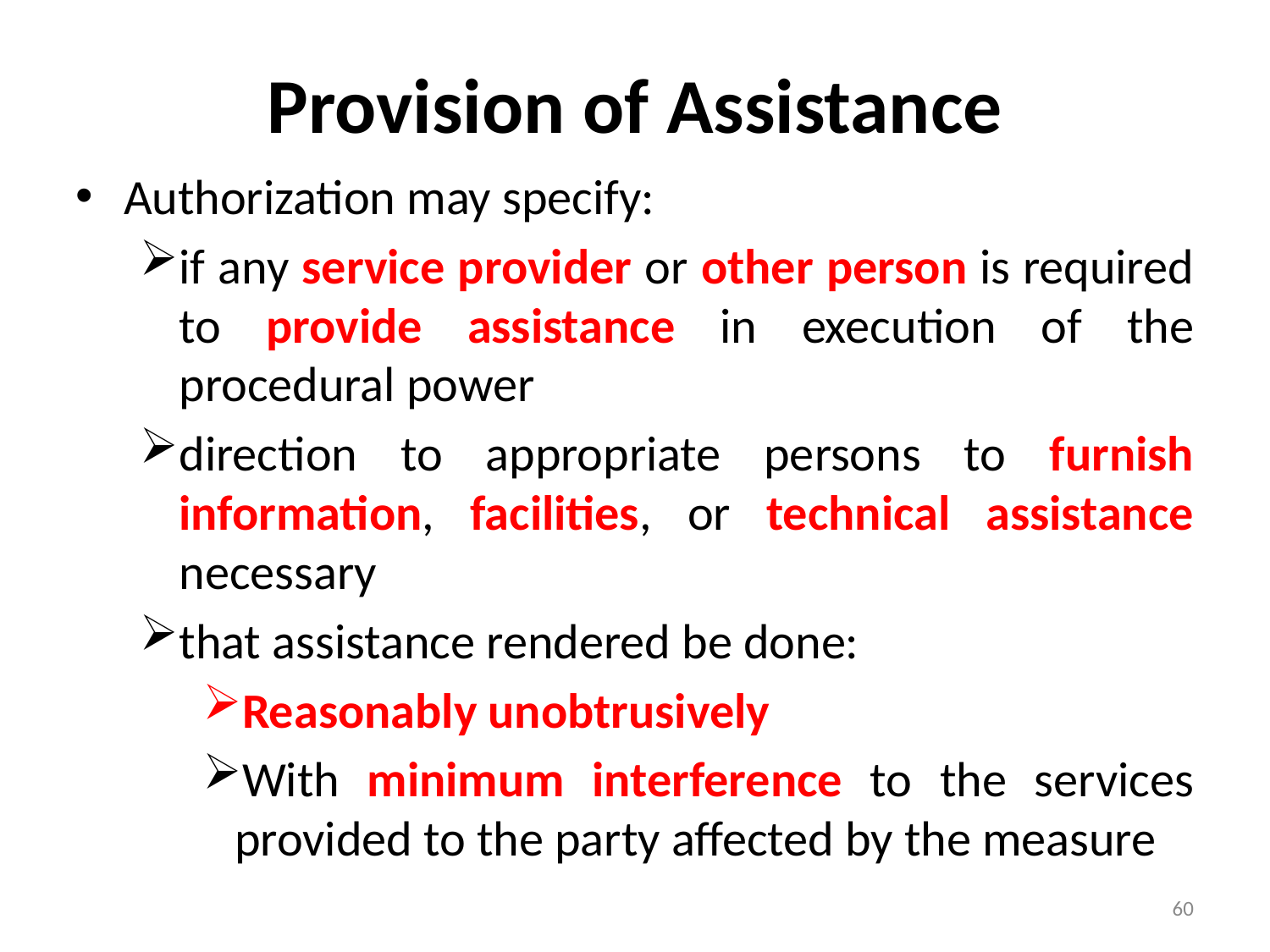

# Provision of Assistance
Authorization may specify:
if any service provider or other person is required to provide assistance in execution of the procedural power
direction to appropriate persons to furnish information, facilities, or technical assistance necessary
that assistance rendered be done:
Reasonably unobtrusively
With minimum interference to the services provided to the party affected by the measure
60